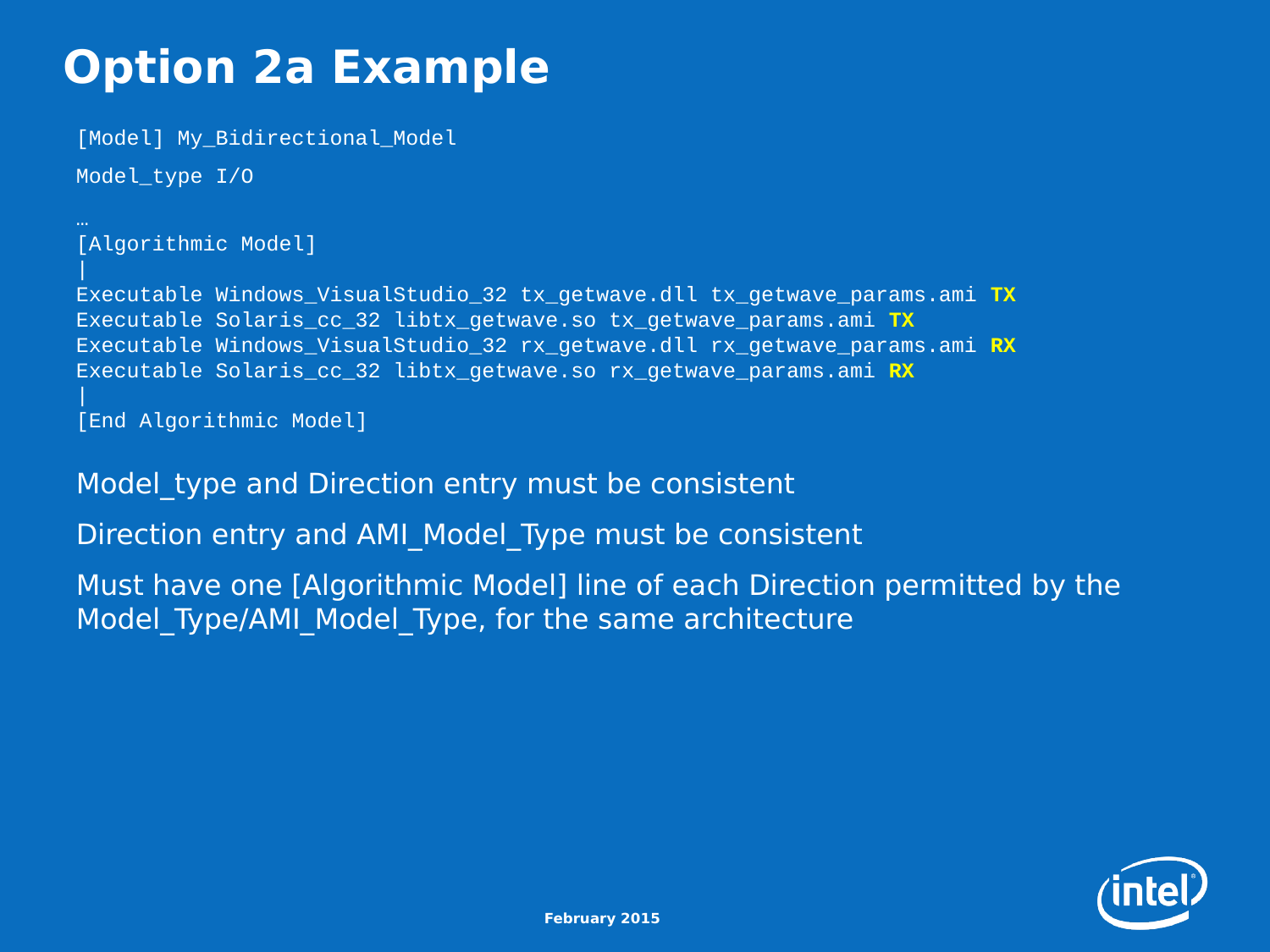

# Option 2a Example
	[Model] My_Bidirectional_Model
	Model_type I/O
	…
[Algorithmic Model]
|
Executable Windows_VisualStudio_32 tx_getwave.dll tx_getwave_params.ami TX
Executable Solaris_cc_32 libtx_getwave.so tx_getwave_params.ami TX
Executable Windows_VisualStudio_32 rx_getwave.dll rx_getwave_params.ami RX
Executable Solaris_cc_32 libtx_getwave.so rx_getwave_params.ami RX
|
[End Algorithmic Model]
Model_type and Direction entry must be consistent
	Direction entry and AMI_Model_Type must be consistent
	Must have one [Algorithmic Model] line of each Direction permitted by the Model_Type/AMI_Model_Type, for the same architecture
February 2015